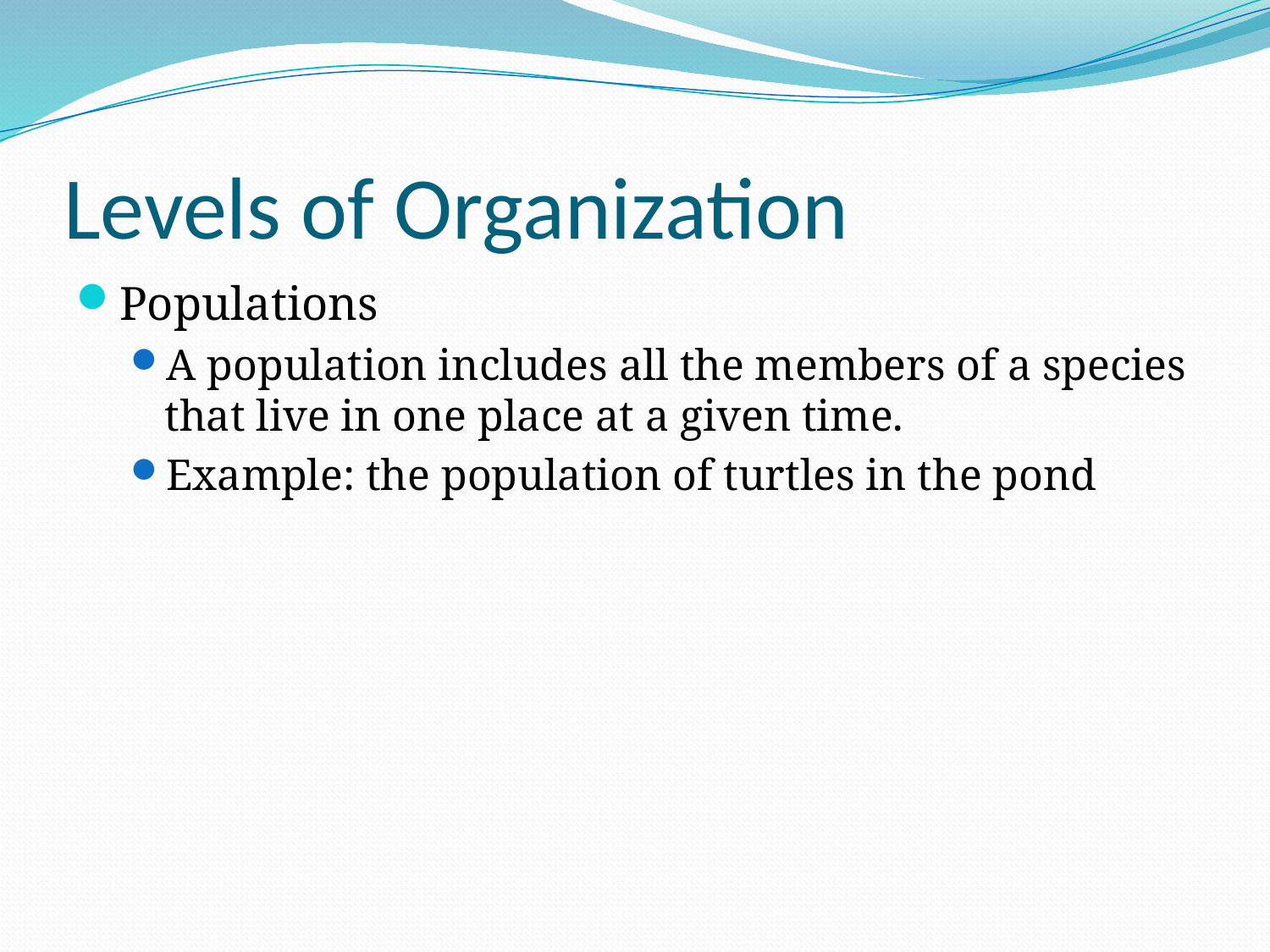

# Levels of Organization
Populations
A population includes all the members of a species that live in one place at a given time.
Example: the population of turtles in the pond